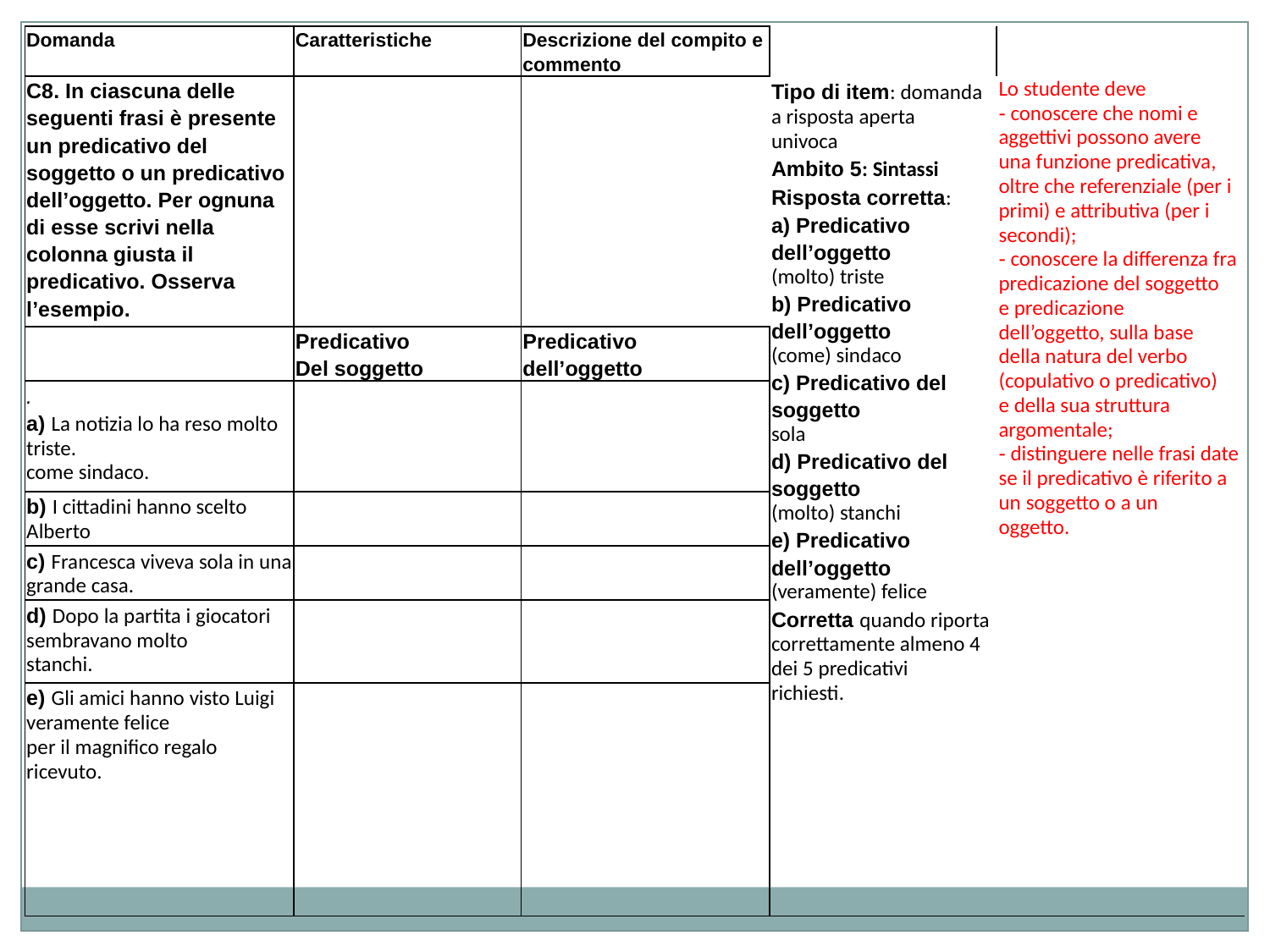

| Domanda | Caratteristiche | Descrizione del compito e commento |  |  |
| --- | --- | --- | --- | --- |
| C8. In ciascuna delle seguenti frasi è presente un predicativo del soggetto o un predicativo dell’oggetto. Per ognuna di esse scrivi nella colonna giusta il predicativo. Osserva l’esempio. |  |  | Tipo di item: domanda a risposta aperta univoca Ambito 5: Sintassi Risposta corretta: a) Predicativo dell’oggetto (molto) triste b) Predicativo dell’oggetto (come) sindaco c) Predicativo del soggetto sola d) Predicativo del soggetto (molto) stanchi e) Predicativo dell’oggetto (veramente) felice Corretta quando riporta correttamente almeno 4 dei 5 predicativi richiesti. | Lo studente deve ‐ conoscere che nomi e aggettivi possono avere una funzione predicativa, oltre che referenziale (per i primi) e attributiva (per i secondi); ‐ conoscere la differenza fra predicazione del soggetto e predicazione dell’oggetto, sulla base della natura del verbo (copulativo o predicativo) e della sua struttura argomentale; ‐ distinguere nelle frasi date se il predicativo è riferito a un soggetto o a un oggetto. |
|  | Predicativo Del soggetto | Predicativo dell’oggetto |  |  |
| . a) La notizia lo ha reso molto triste. come sindaco. |  |  |  |  |
| b) I cittadini hanno scelto Alberto |  |  |  |  |
| c) Francesca viveva sola in una grande casa. |  |  |  |  |
| d) Dopo la partita i giocatori sembravano molto stanchi. |  |  |  |  |
| e) Gli amici hanno visto Luigi veramente felice per il magnifico regalo ricevuto. |  |  |  |  |